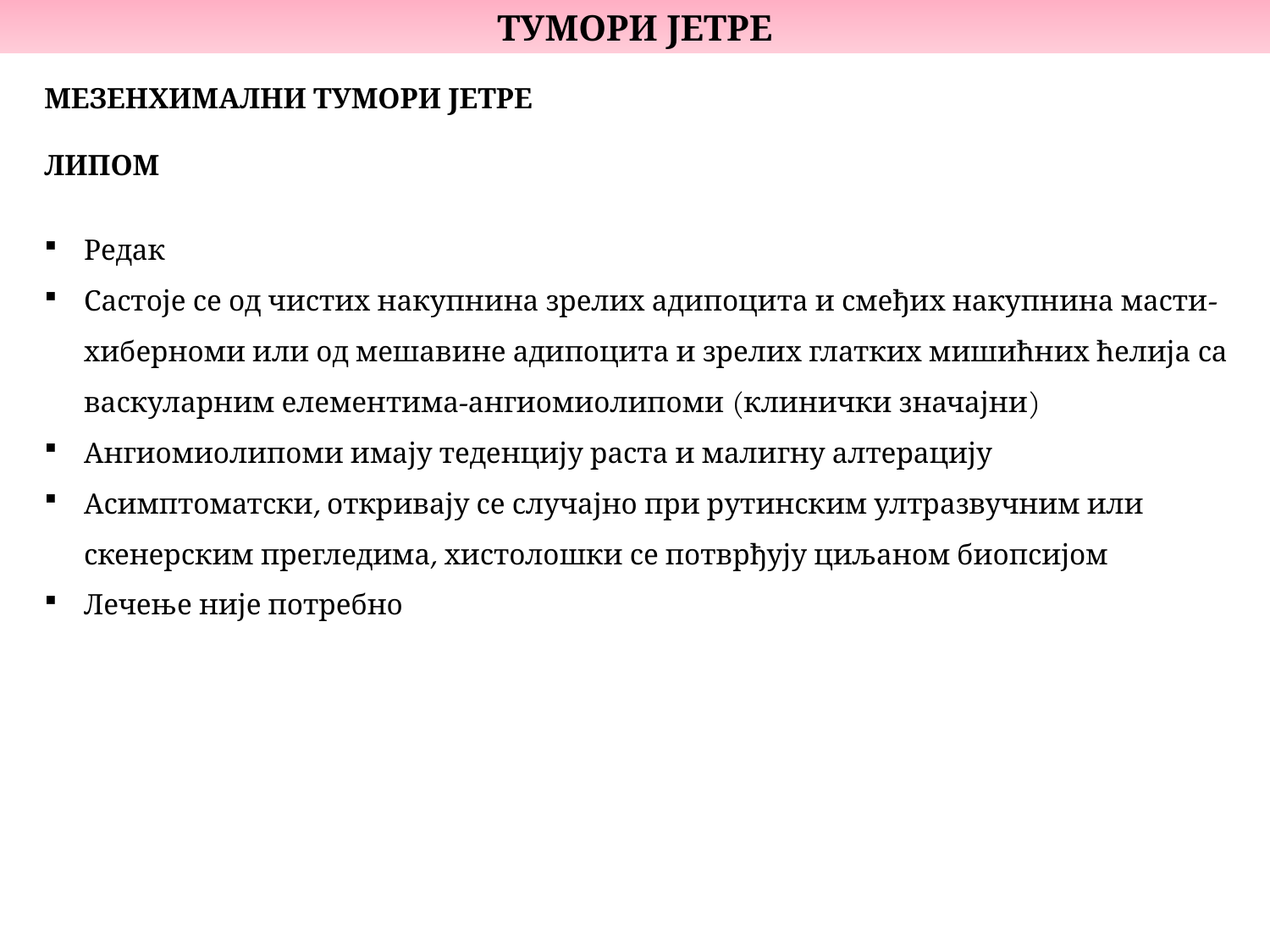

ТУМОРИ ЈЕТРЕ
МЕЗЕНХИМАЛНИ ТУМОРИ ЈЕТРЕ

ЛИПОМ

Редак
Састоје се од чистих накупнина зрелих адипоцита и смеђих накупнина масти-хиберноми или од мешавине адипоцита и зрелих глатких мишићних ћелија са васкуларним елементима-ангиомиолипоми (клинички значајни)
Ангиомиолипоми имају теденцију раста и малигну алтерацију
Асимптоматски, откривају се случајно при рутинским ултразвучним или скенерским прегледима, хистолошки се потврђују циљаном биопсијом
Лечење није потребно